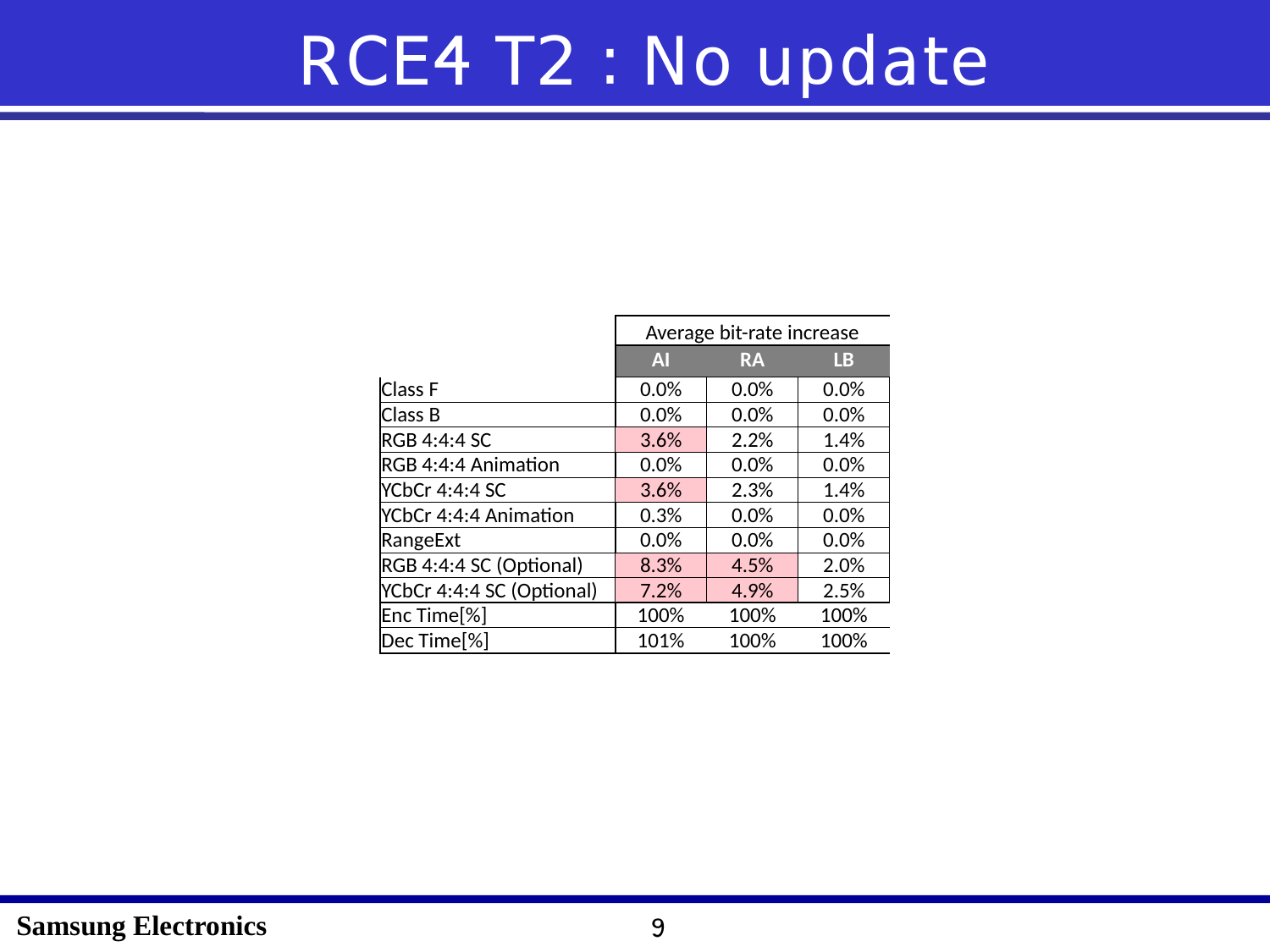

# RCE4 T2 : No update
|  | Average bit-rate increase |  |  |
| --- | --- | --- | --- |
|  | AI | RA | LB |
| Class F | 0.0% | 0.0% | 0.0% |
| Class B | 0.0% | 0.0% | 0.0% |
| RGB 4:4:4 SC | 3.6% | 2.2% | 1.4% |
| RGB 4:4:4 Animation | 0.0% | 0.0% | 0.0% |
| YCbCr 4:4:4 SC | 3.6% | 2.3% | 1.4% |
| YCbCr 4:4:4 Animation | 0.3% | 0.0% | 0.0% |
| RangeExt | 0.0% | 0.0% | 0.0% |
| RGB 4:4:4 SC (Optional) | 8.3% | 4.5% | 2.0% |
| YCbCr 4:4:4 SC (Optional) | 7.2% | 4.9% | 2.5% |
| Enc Time[%] | 100% | 100% | 100% |
| Dec Time[%] | 101% | 100% | 100% |
9